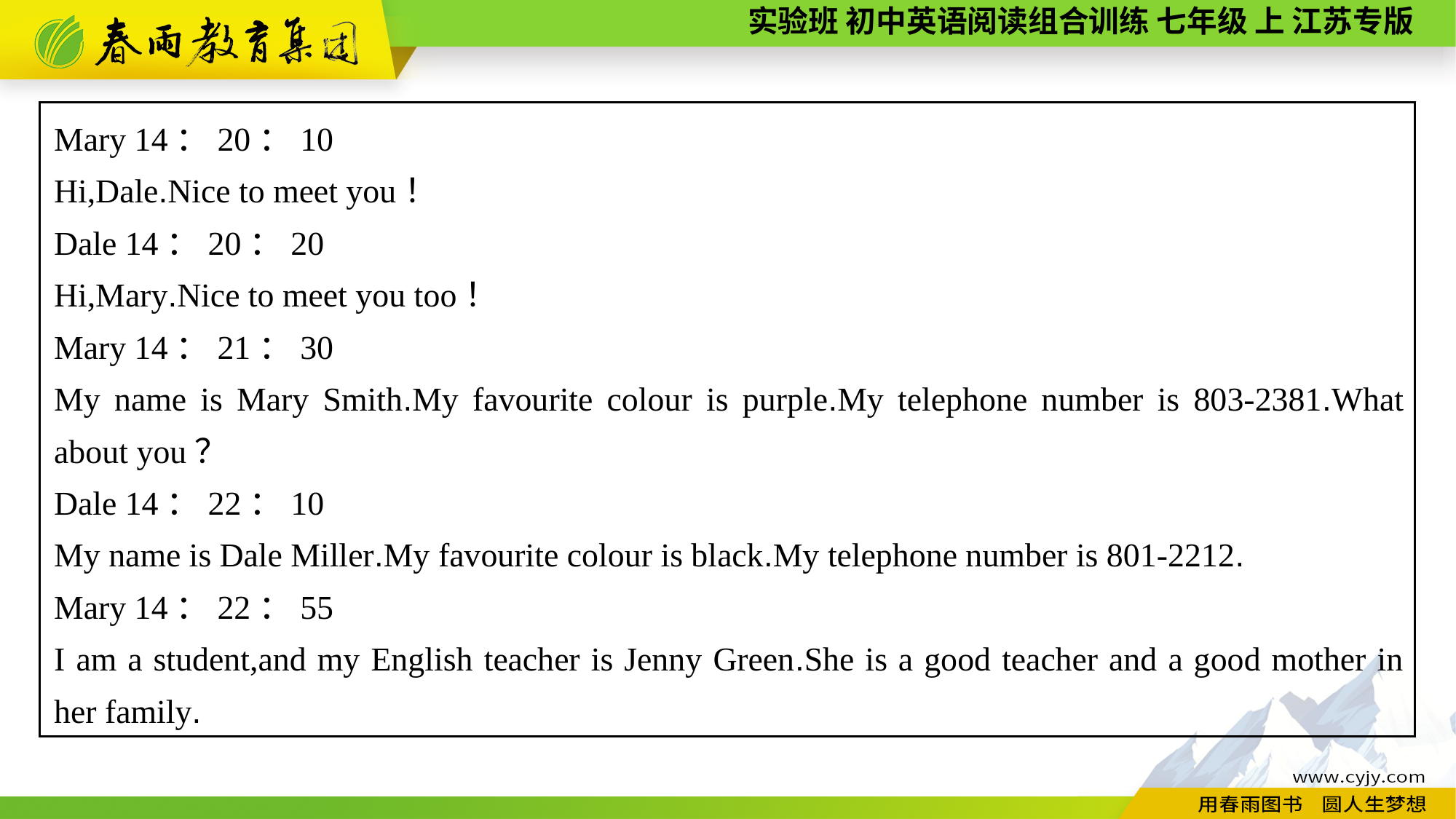

Mary 14：20：10
Hi,Dale.Nice to meet you！
Dale 14：20：20
Hi,Mary.Nice to meet you too！
Mary 14：21：30
My name is Mary Smith.My favourite colour is purple.My telephone number is 803-2381.What about you？
Dale 14：22：10
My name is Dale Miller.My favourite colour is black.My telephone number is 801-2212.
Mary 14：22：55
I am a student,and my English teacher is Jenny Green.She is a good teacher and a good mother in her family.